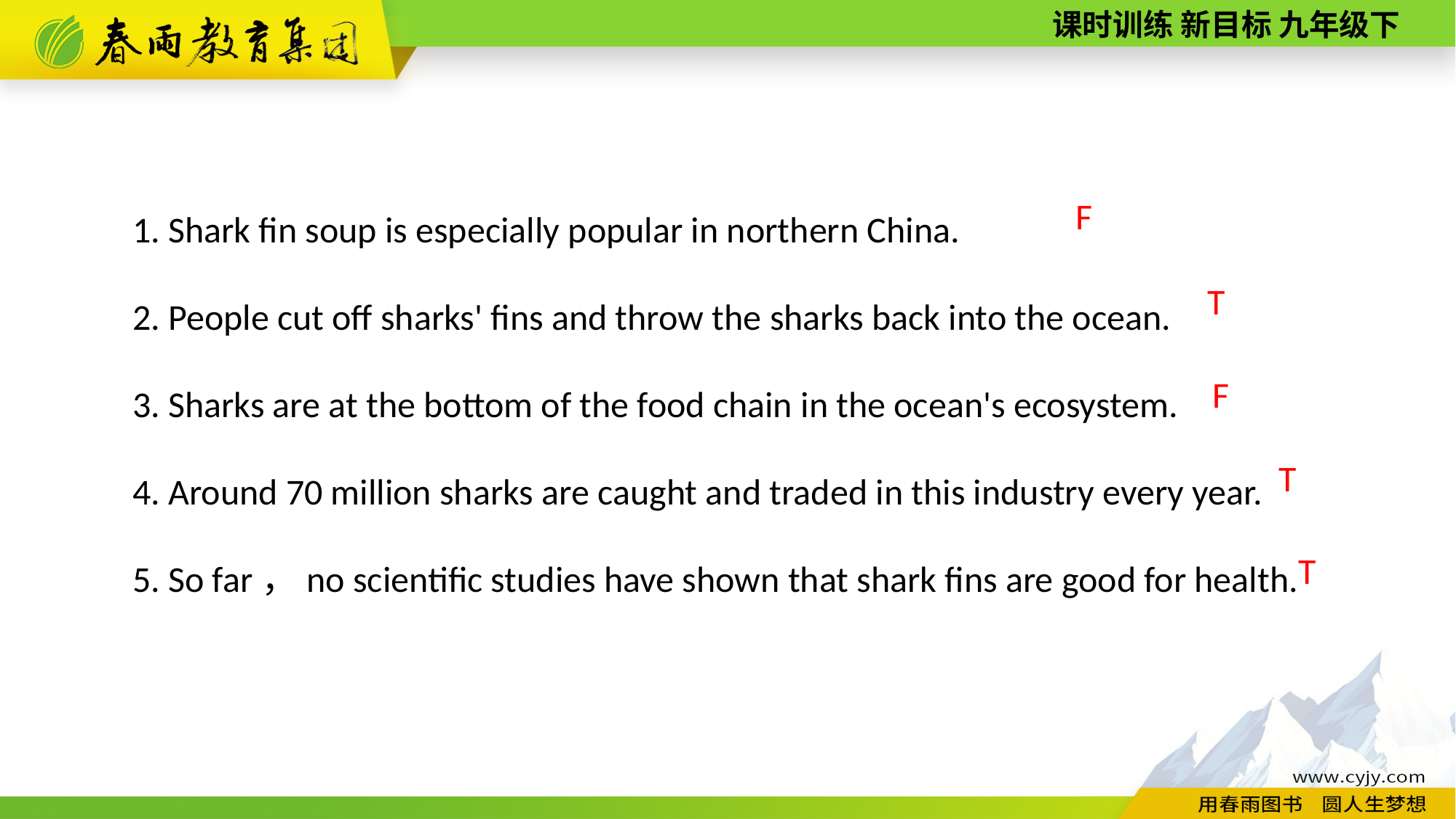

1. Shark fin soup is especially popular in northern China.
2. People cut off sharks' fins and throw the sharks back into the ocean.
3. Sharks are at the bottom of the food chain in the ocean's ecosystem.
4. Around 70 million sharks are caught and traded in this industry every year.
5. So far，no scientific studies have shown that shark fins are good for health.
F
T
F
T
T